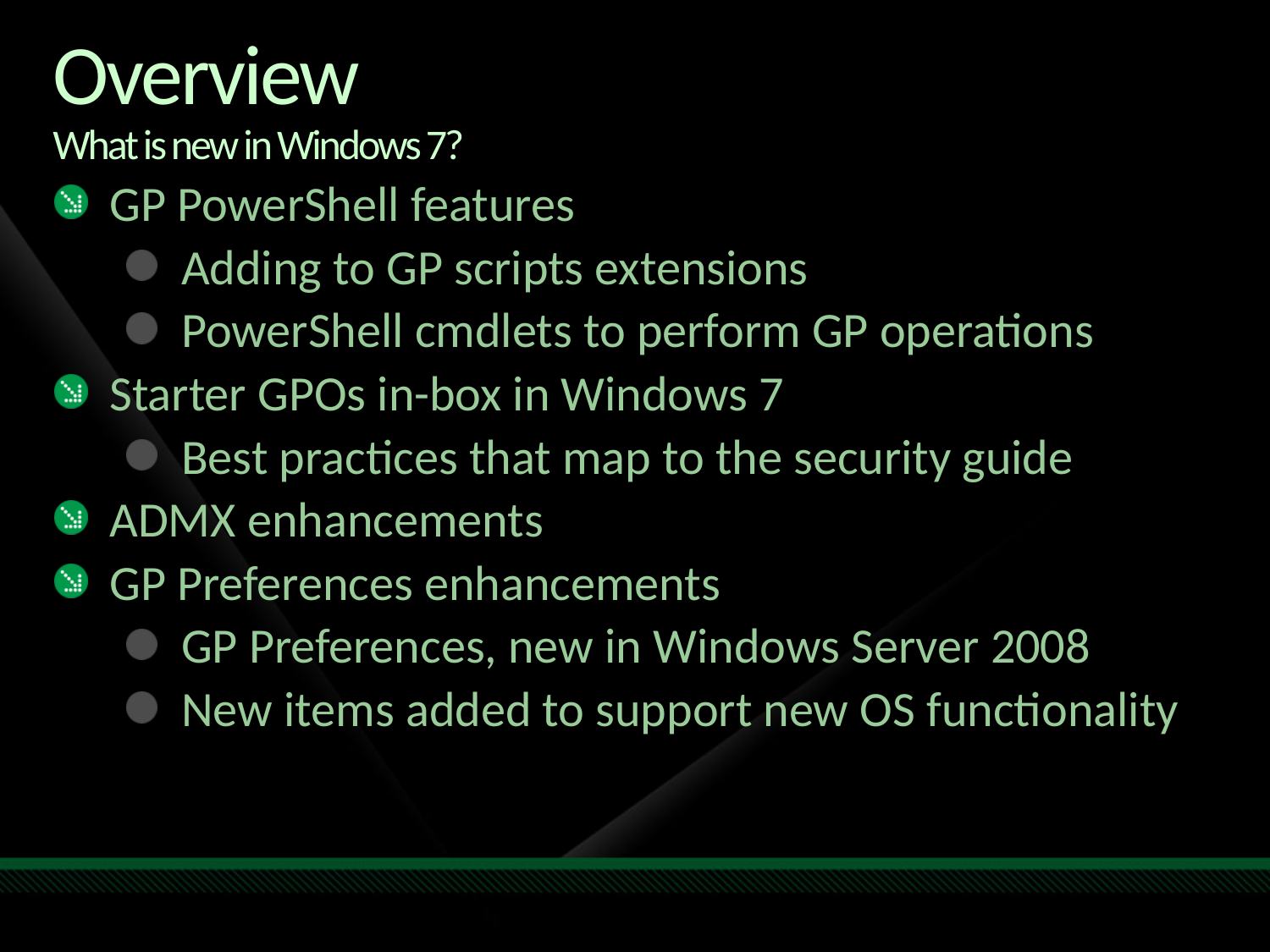

# Overview What is new in Windows 7?
GP PowerShell features
Adding to GP scripts extensions
PowerShell cmdlets to perform GP operations
Starter GPOs in-box in Windows 7
Best practices that map to the security guide
ADMX enhancements
GP Preferences enhancements
GP Preferences, new in Windows Server 2008
New items added to support new OS functionality